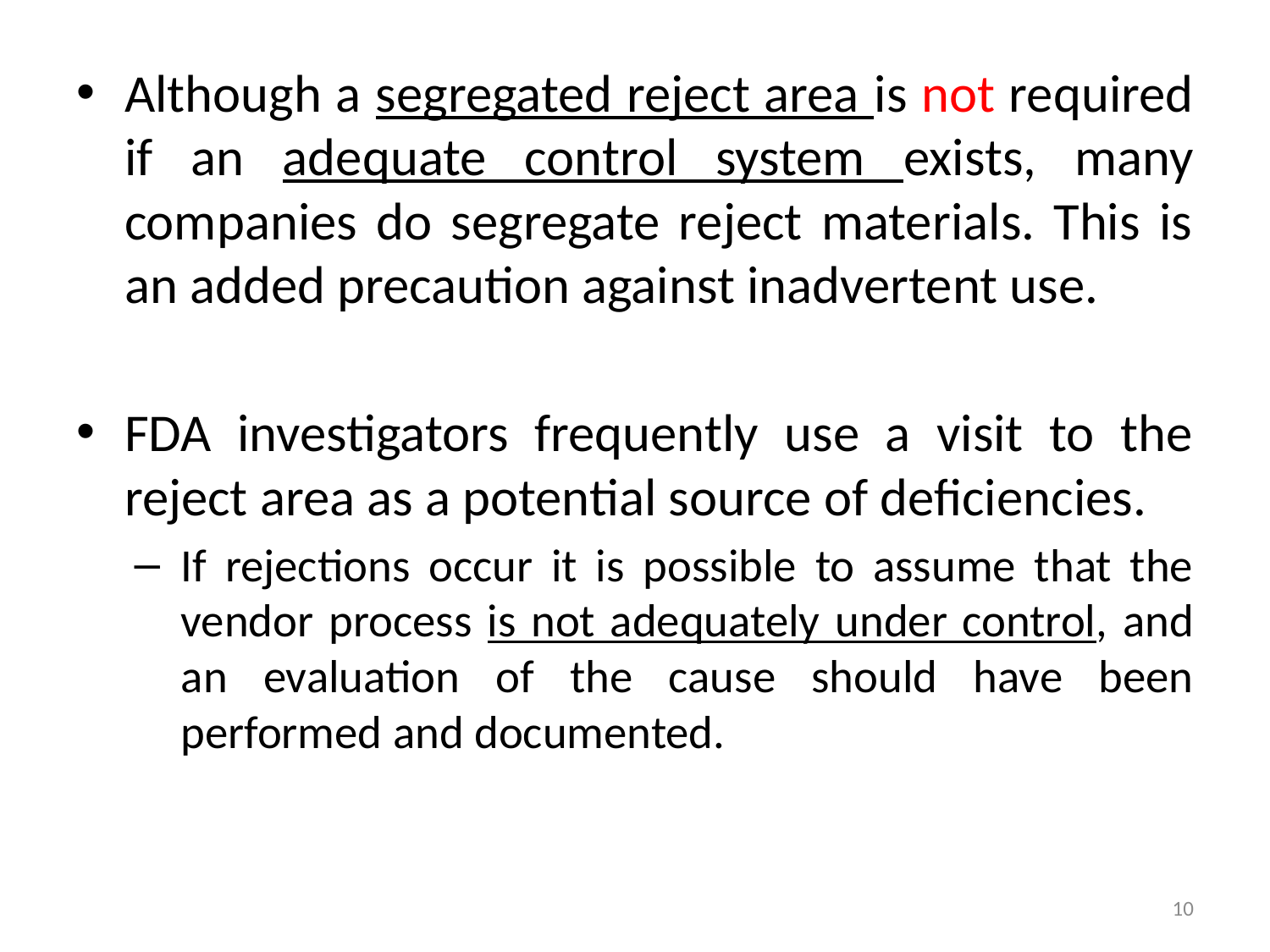

Although a segregated reject area is not required if an adequate control system exists, many companies do segregate reject materials. This is an added precaution against inadvertent use.

FDA investigators frequently use a visit to the reject area as a potential source of deficiencies.
If rejections occur it is possible to assume that the vendor process is not adequately under control, and an evaluation of the cause should have been performed and documented.
10